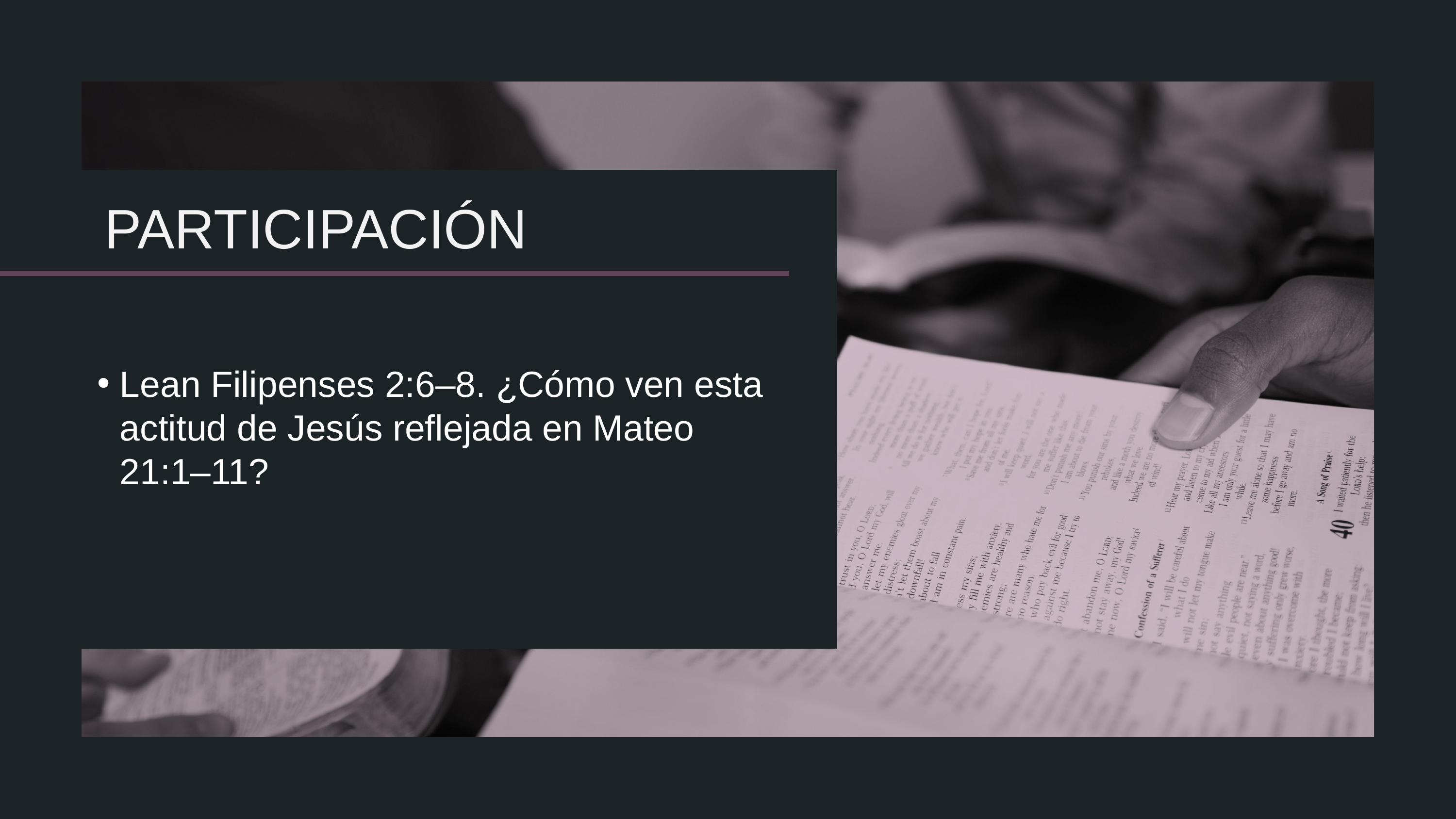

Lean Filipenses 2:6–8. ¿Cómo ven esta actitud de Jesús reflejada en Mateo 21:1–11?